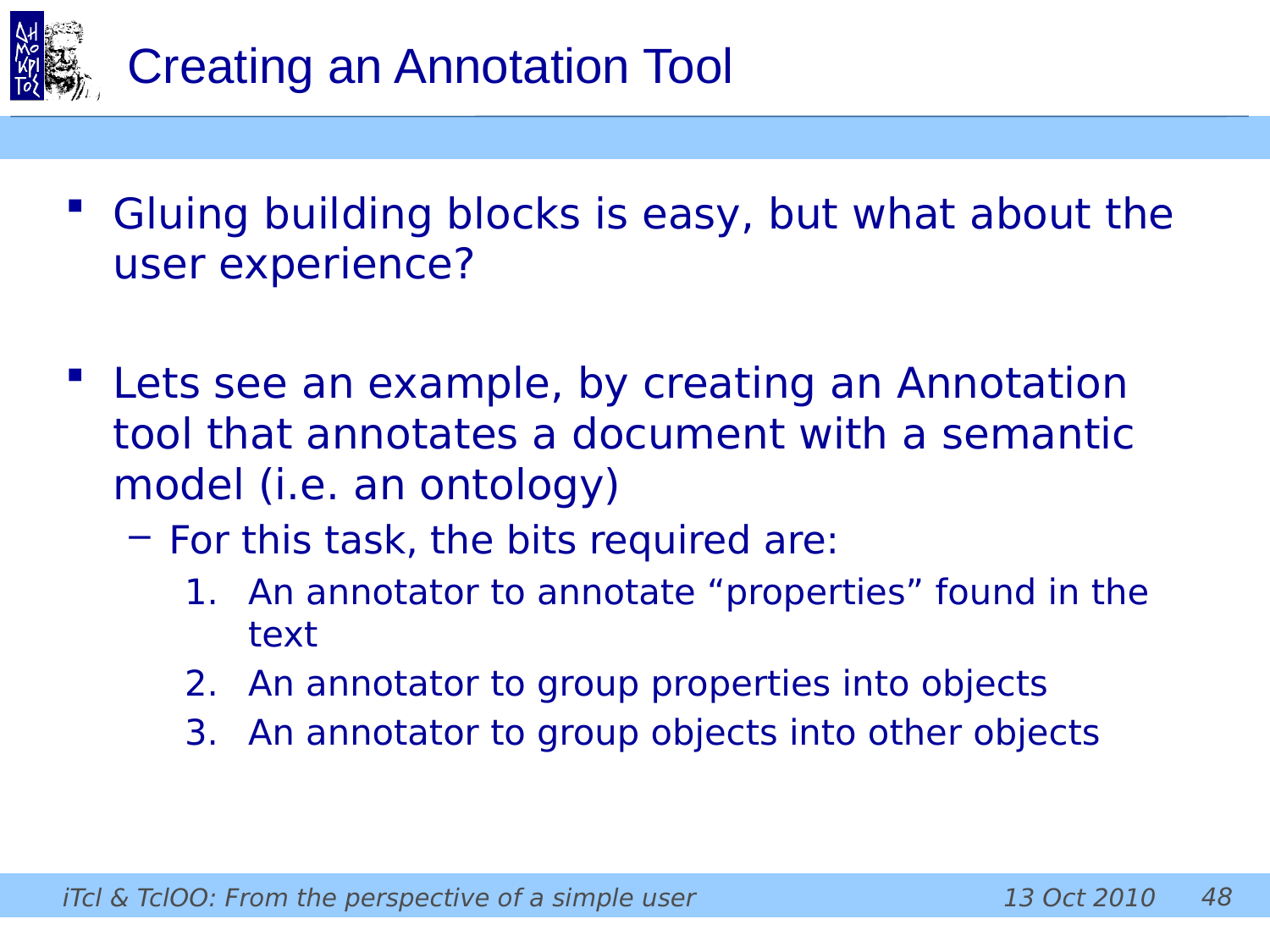

# Creating an Annotation Tool
Gluing building blocks is easy, but what about the user experience?

Lets see an example, by creating an Annotation tool that annotates a document with a semantic model (i.e. an ontology)
For this task, the bits required are:
An annotator to annotate “properties” found in the text
An annotator to group properties into objects
An annotator to group objects into other objects
48
iTcl & TclOO: From the perspective of a simple user
13 Oct 2010